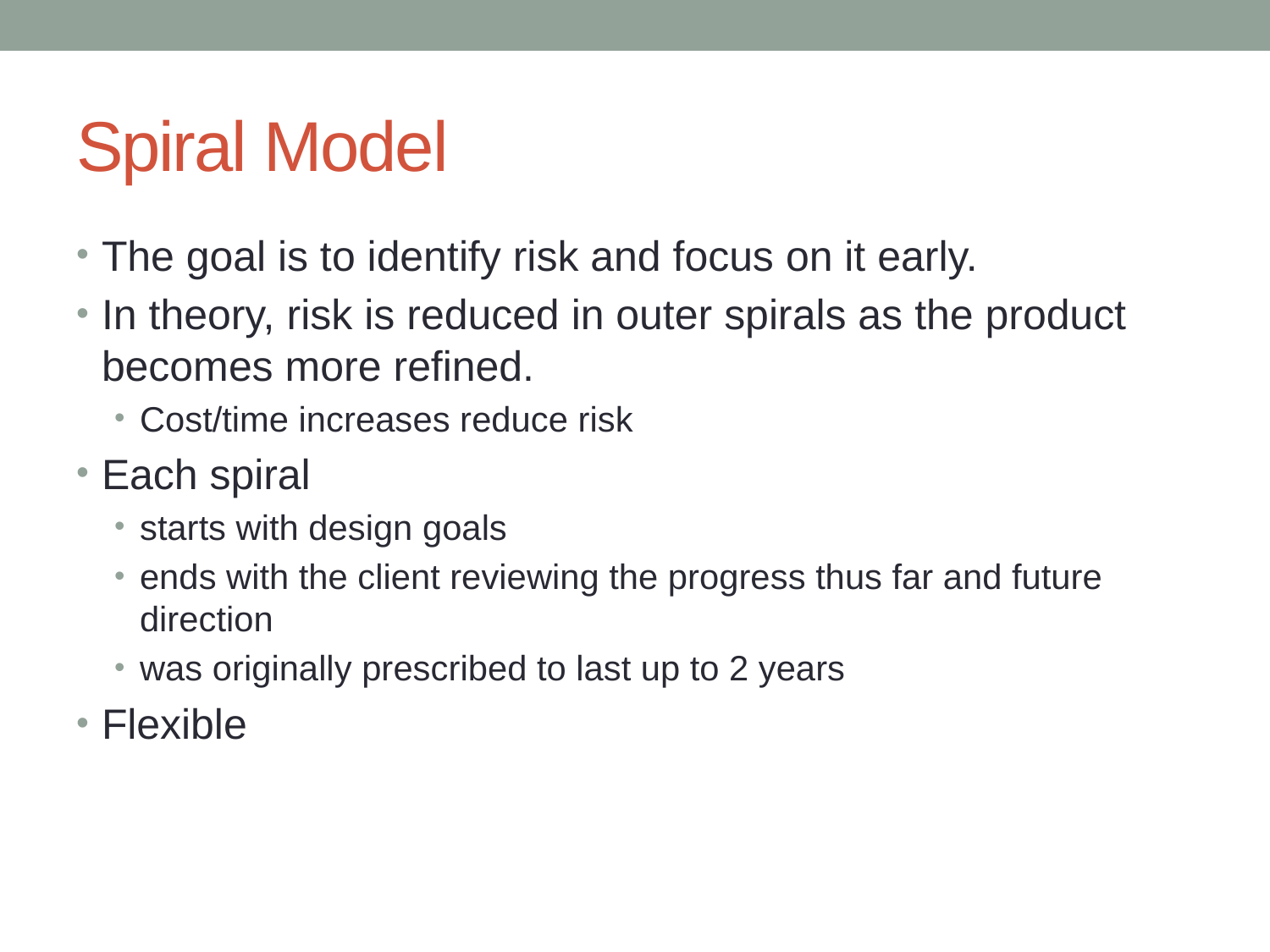

# Spiral Model
The goal is to identify risk and focus on it early.
In theory, risk is reduced in outer spirals as the product becomes more refined.
Cost/time increases reduce risk
Each spiral
starts with design goals
ends with the client reviewing the progress thus far and future direction
was originally prescribed to last up to 2 years
Flexible